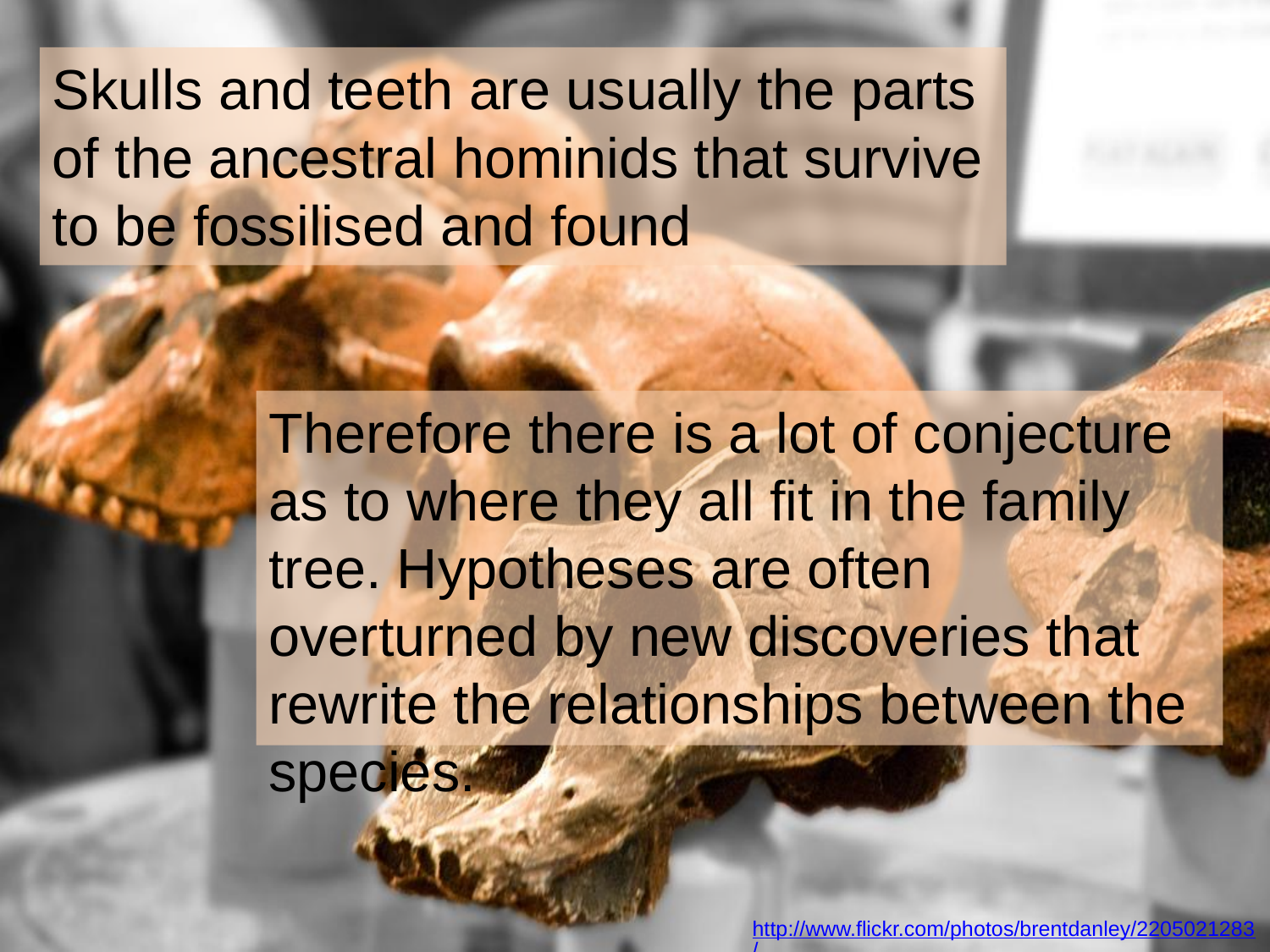

Skulls and teeth are usually the parts of the ancestral hominids that survive to be fossilised and found
Therefore there is a lot of conjecture as to where they all fit in the family tree. Hypotheses are often overturned by new discoveries that rewrite the relationships between the species.
http://www.flickr.com/photos/brentdanley/2205021283/